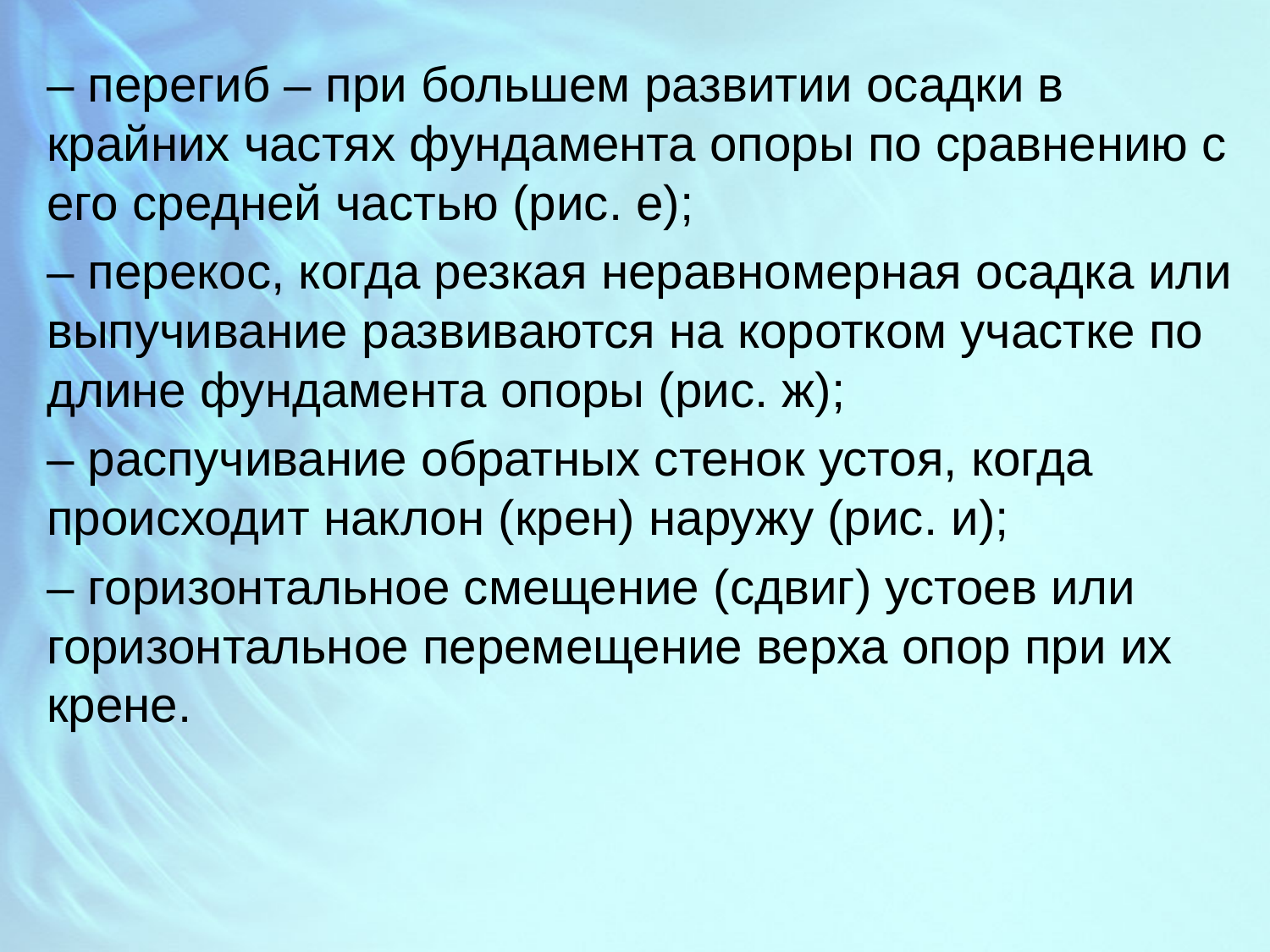

– перегиб – при большем развитии осадки в крайних частях фундамента опоры по сравнению с его средней частью (рис. е);
– перекос, когда резкая неравномерная осадка или выпучивание развиваются на коротком участке по длине фундамента опоры (рис. ж);
– распучивание обратных стенок устоя, когда происходит наклон (крен) наружу (рис. и);
– горизонтальное смещение (сдвиг) устоев или горизонтальное перемещение верха опор при их крене.